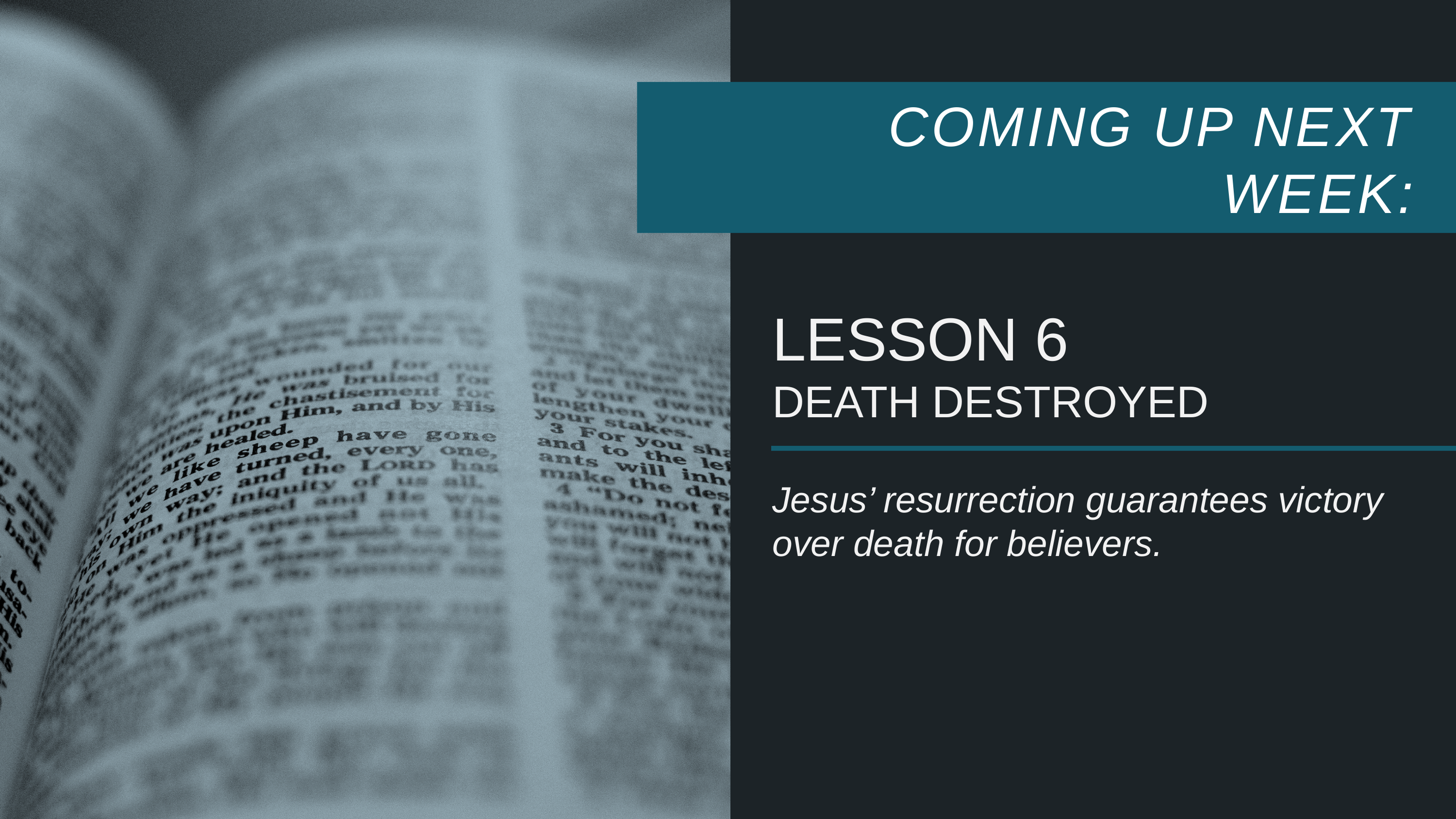

LESSON 6
DEATH DESTROYED
Jesus’ resurrection guarantees victory over death for believers.